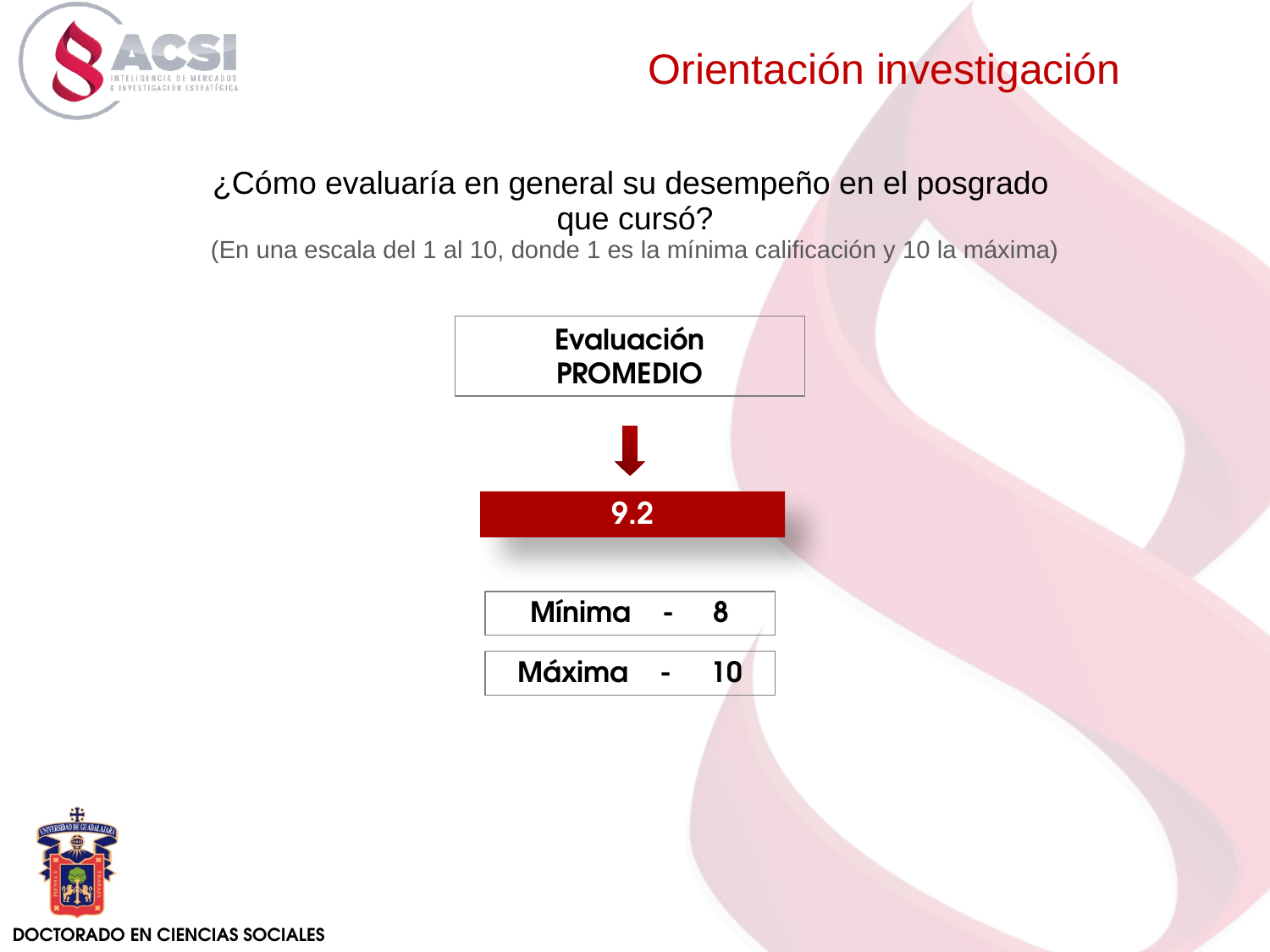

Orientación investigación
¿Cómo evaluaría en general su desempeño en el posgrado
que cursó?
(En una escala del 1 al 10, donde 1 es la mínima calificación y 10 la máxima)
Evaluación
PROMEDIO

9.2
Mínima    -     8
Máxima    -     10